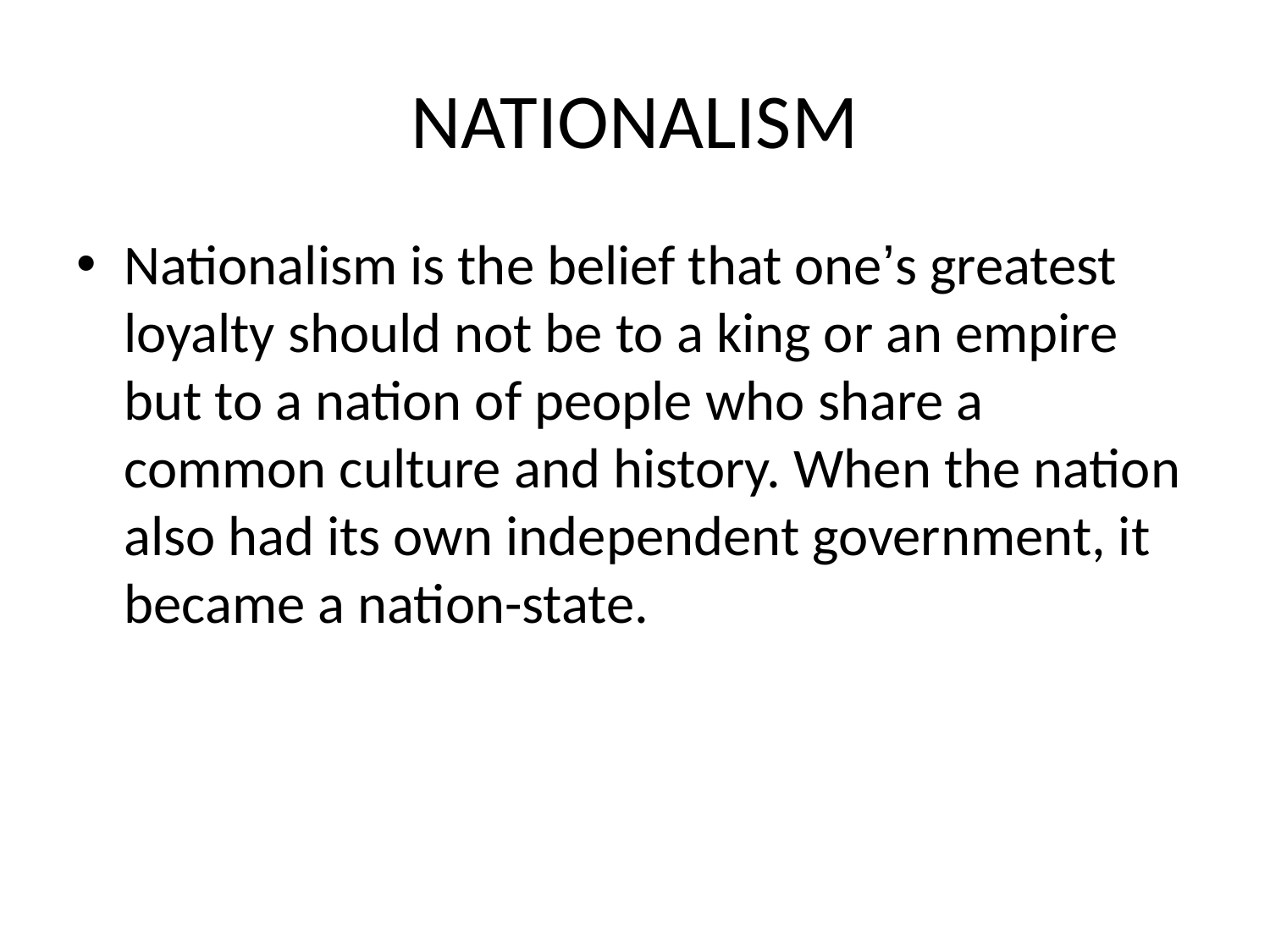

# NATIONALISM
Nationalism is the belief that one’s greatest loyalty should not be to a king or an empire but to a nation of people who share a common culture and history. When the nation also had its own independent government, it became a nation-state.